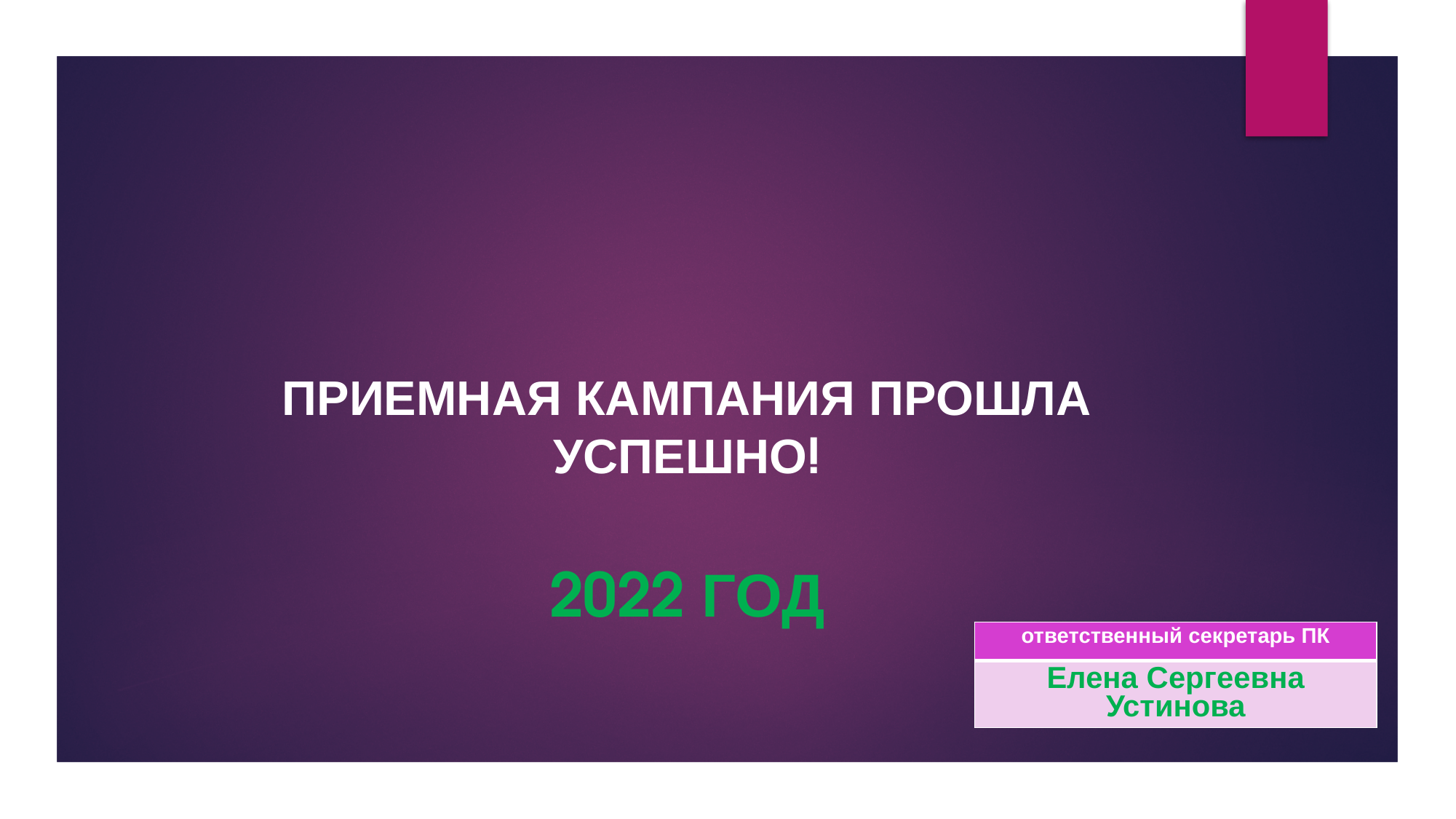

Приемная кампания прошла успешно!
2022 год
| ответственный секретарь ПК |
| --- |
| Елена Сергеевна Устинова |